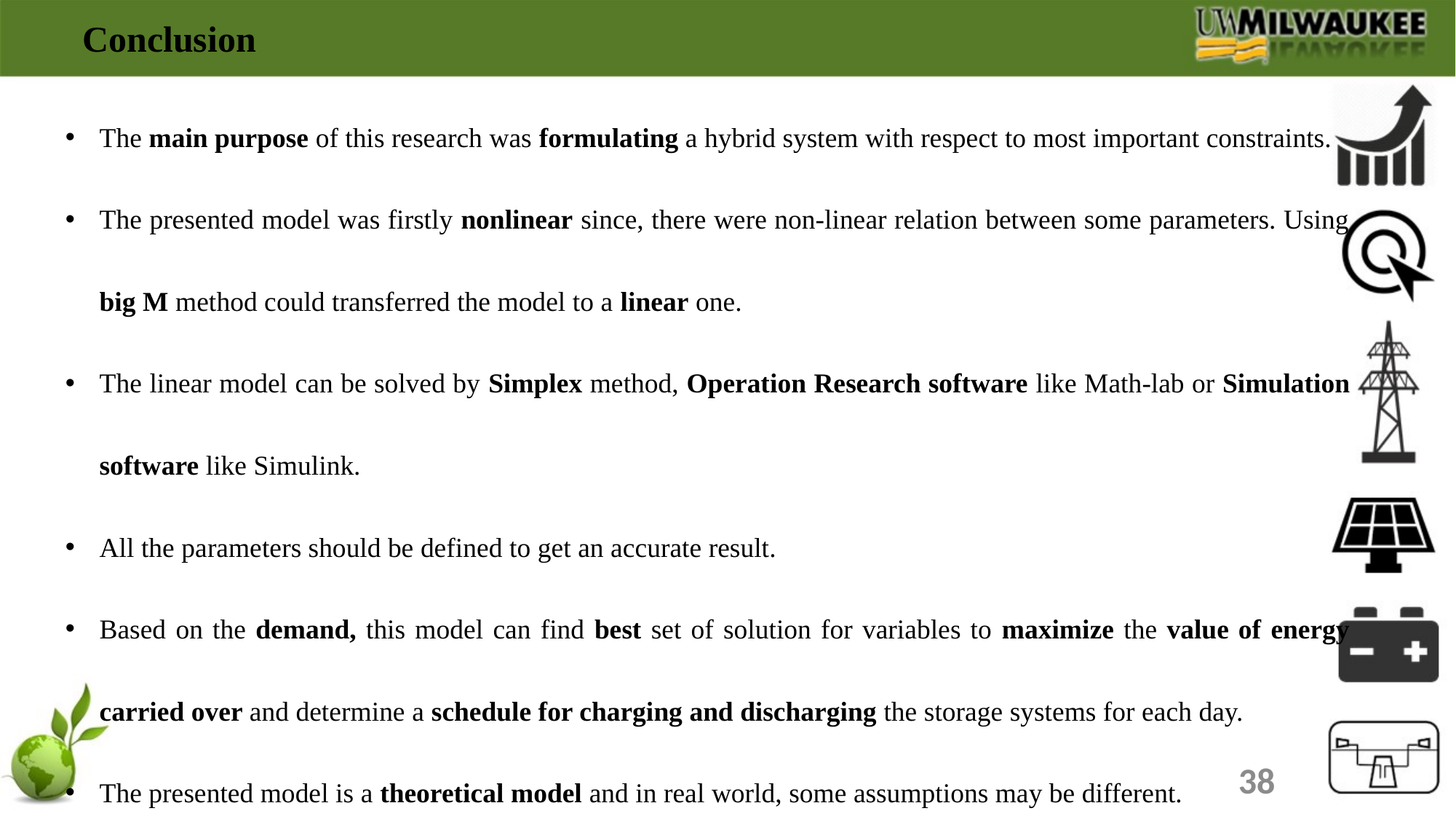

Conclusion
The main purpose of this research was formulating a hybrid system with respect to most important constraints.
The presented model was firstly nonlinear since, there were non-linear relation between some parameters. Using big M method could transferred the model to a linear one.
The linear model can be solved by Simplex method, Operation Research software like Math-lab or Simulation software like Simulink.
All the parameters should be defined to get an accurate result.
Based on the demand, this model can find best set of solution for variables to maximize the value of energy carried over and determine a schedule for charging and discharging the storage systems for each day.
The presented model is a theoretical model and in real world, some assumptions may be different.

38